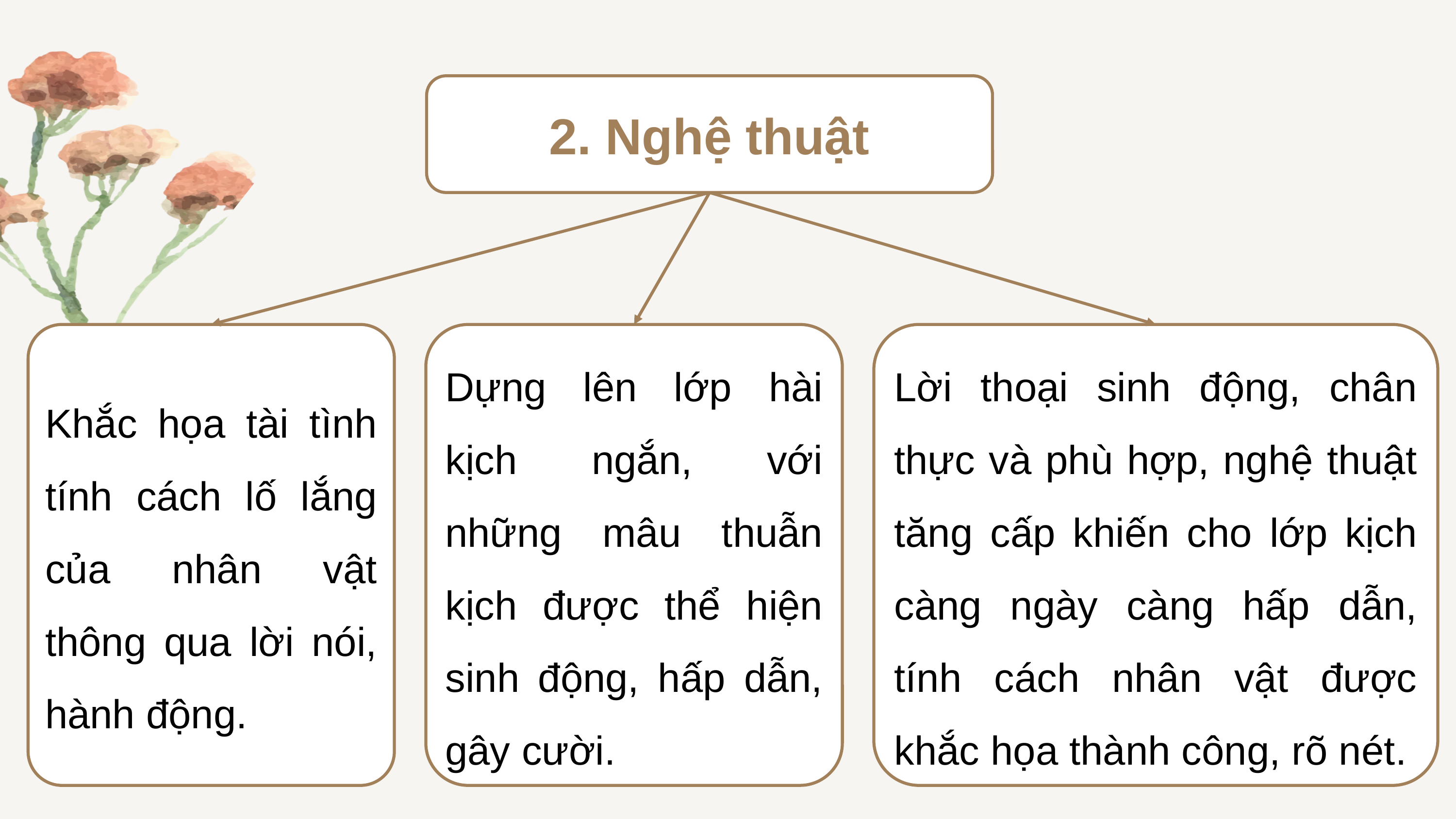

2. Nghệ thuật
Khắc họa tài tình tính cách lố lắng của nhân vật thông qua lời nói, hành động.
Dựng lên lớp hài kịch ngắn, với những mâu thuẫn kịch được thể hiện sinh động, hấp dẫn, gây cười.
Lời thoại sinh động, chân thực và phù hợp, nghệ thuật tăng cấp khiến cho lớp kịch càng ngày càng hấp dẫn, tính cách nhân vật được khắc họa thành công, rõ nét.